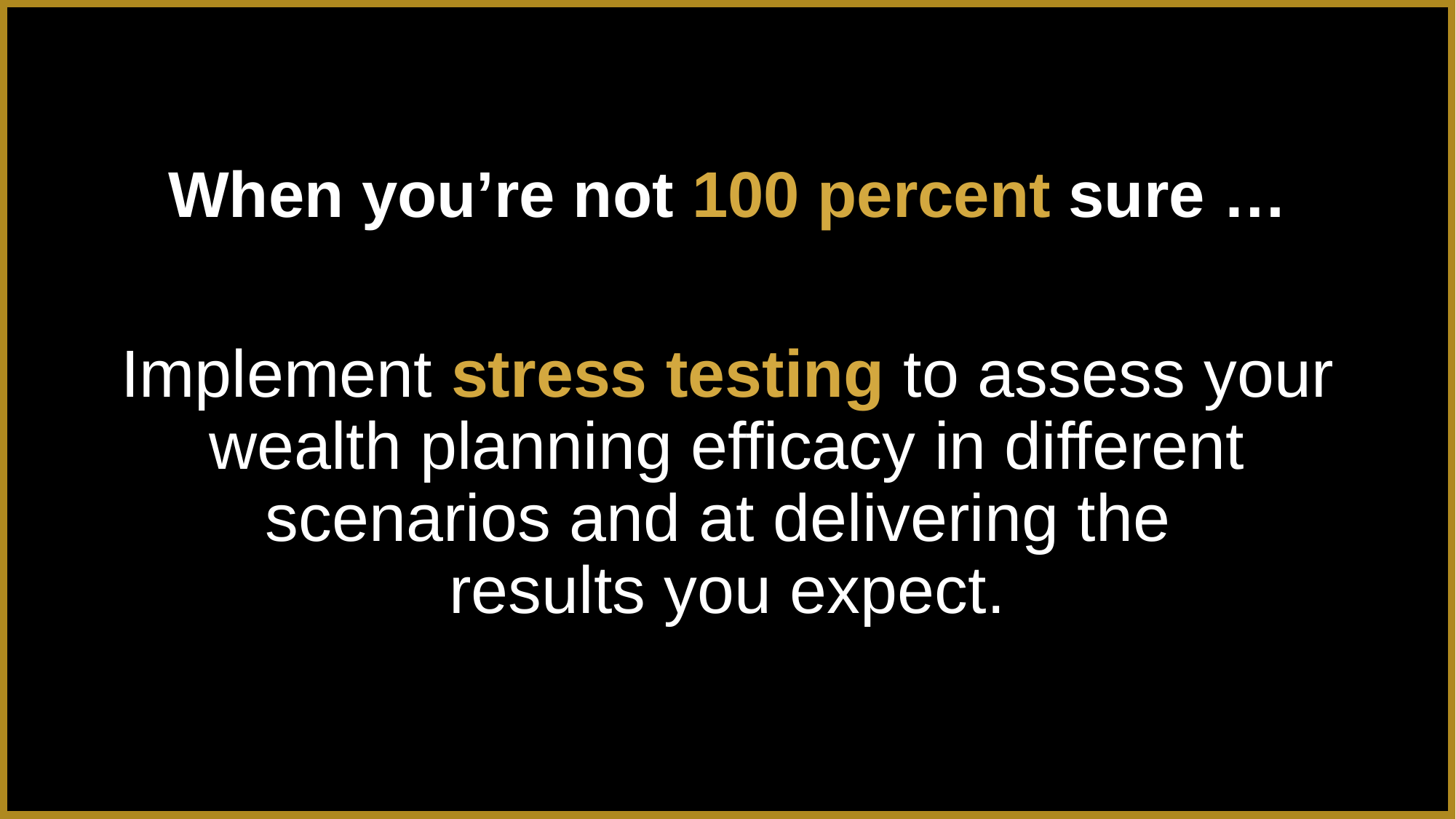

# When you’re not 100 percent sure …
Implement stress testing to assess your wealth planning efficacy in different scenarios and at delivering the
results you expect.